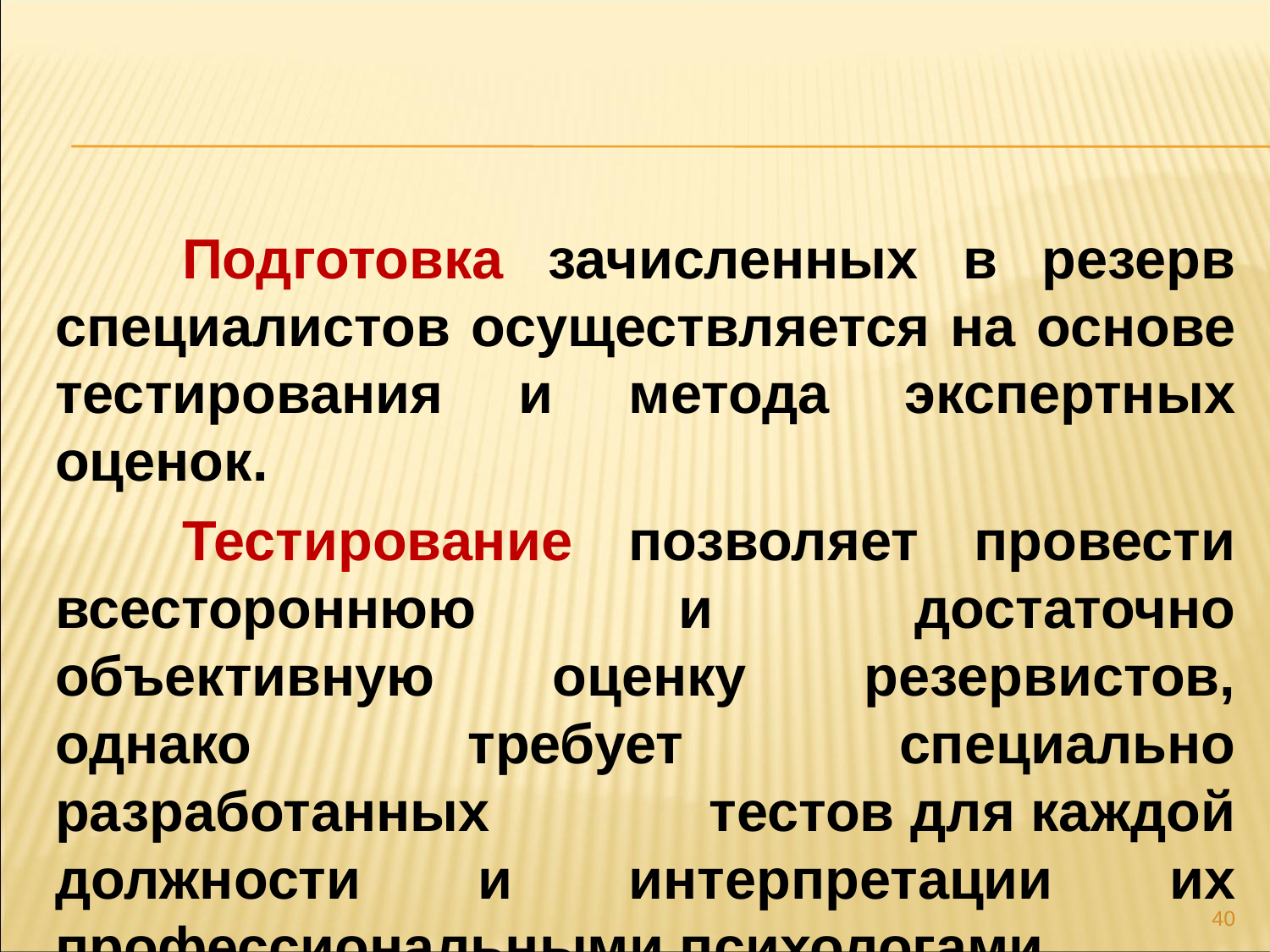

Подготовка зачисленных в резерв специалистов осуществляется на основе тестирования и метода экспертных оценок.
	Тестирование позволяет провести всестороннюю и достаточно объективную оценку резервистов, однако требует специально разработанных тестов для каждой должности и интерпретации их профессиональными психологами.
40